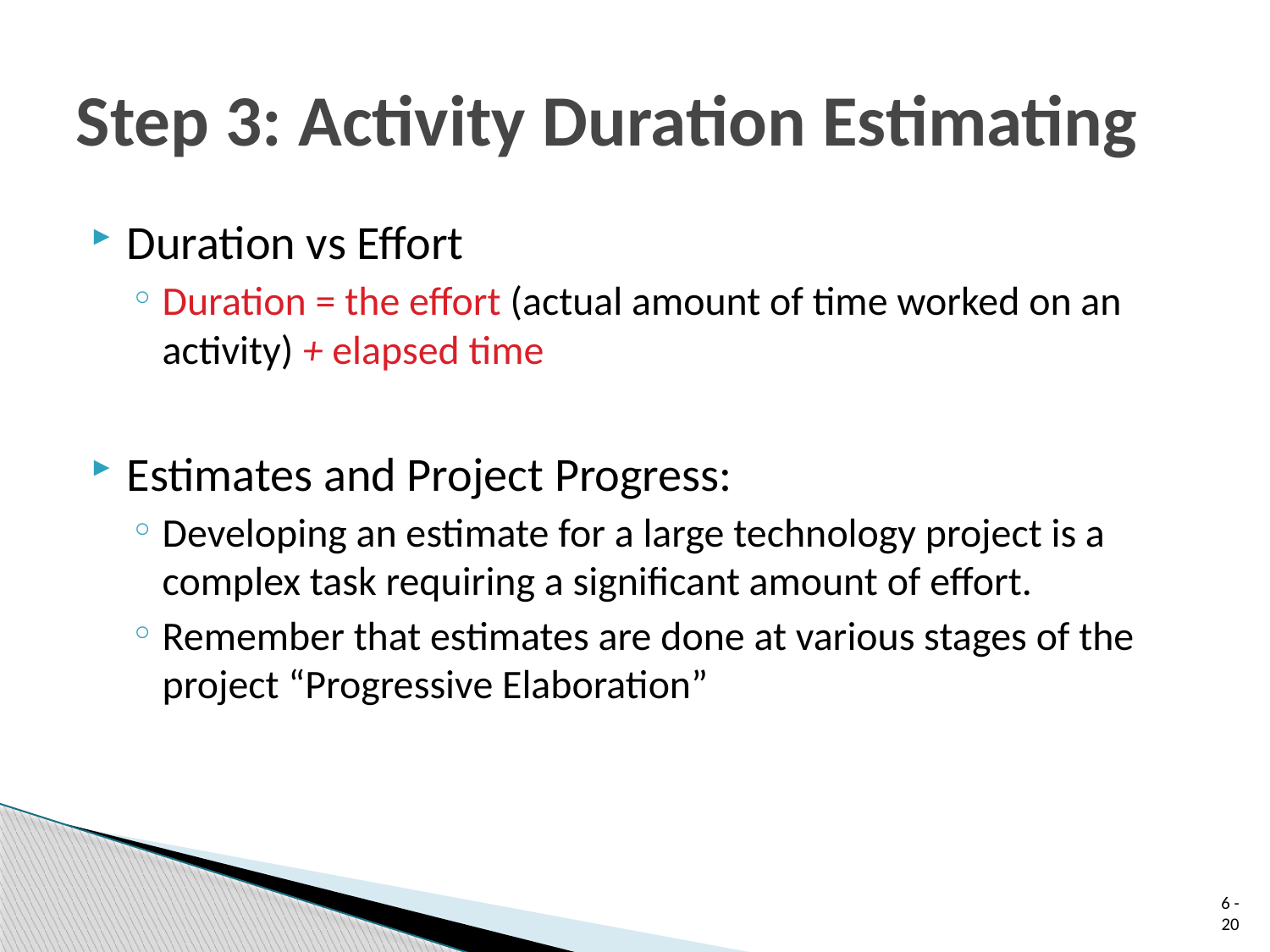

# Step 3: Activity Duration Estimating
Duration vs Effort
Duration = the effort (actual amount of time worked on an activity) + elapsed time

Estimates and Project Progress:
Developing an estimate for a large technology project is a complex task requiring a significant amount of effort.
Remember that estimates are done at various stages of the project “Progressive Elaboration”

 6 - 20